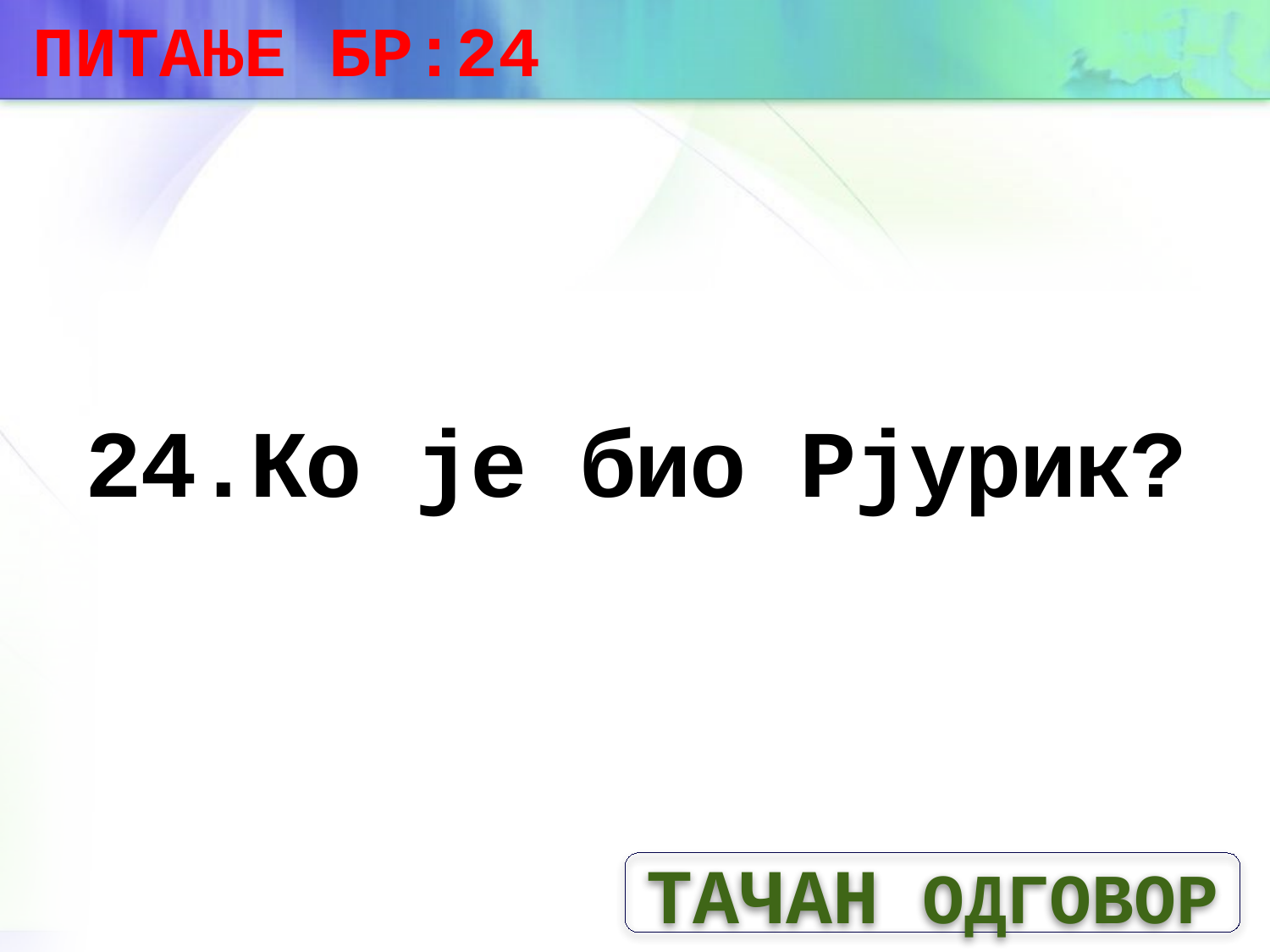

ПИТАЊЕ БР:24
# 24.Ко је био Рјурик?
ТАЧАН ОДГОВОР